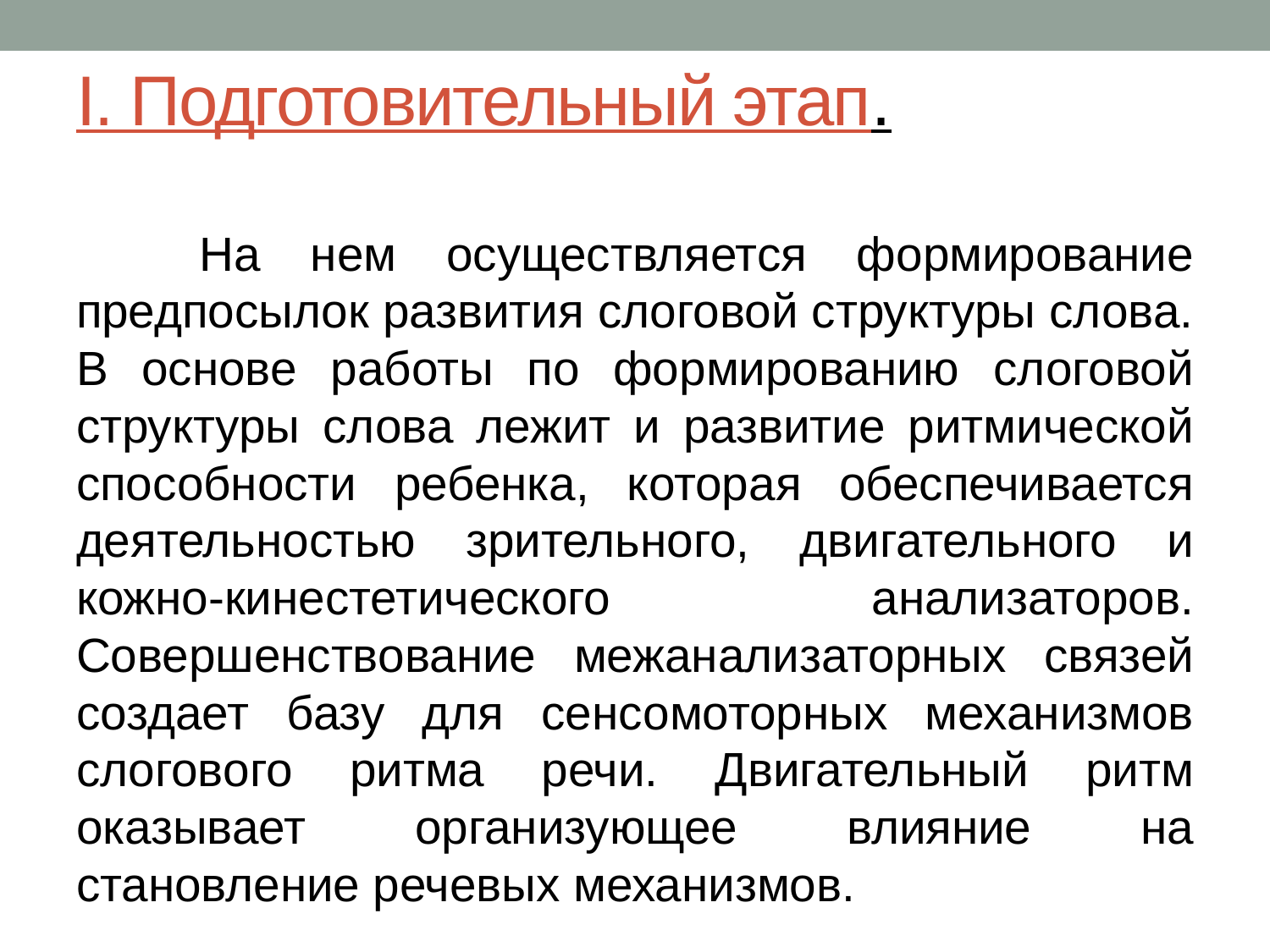

# I. Подготовительный этап.

	На нем осуществляется формирование предпосылок развития слоговой структуры слова. В основе работы по формированию слоговой структуры слова лежит и развитие ритмической способности ребенка, которая обеспечивается деятельностью зрительного, двигательного и кожно-кинестетического анализаторов. Совершенствование межанализаторных связей создает базу для сенсомоторных механизмов слогового ритма речи. Двигательный ритм оказывает организующее влияние на становление речевых механизмов.